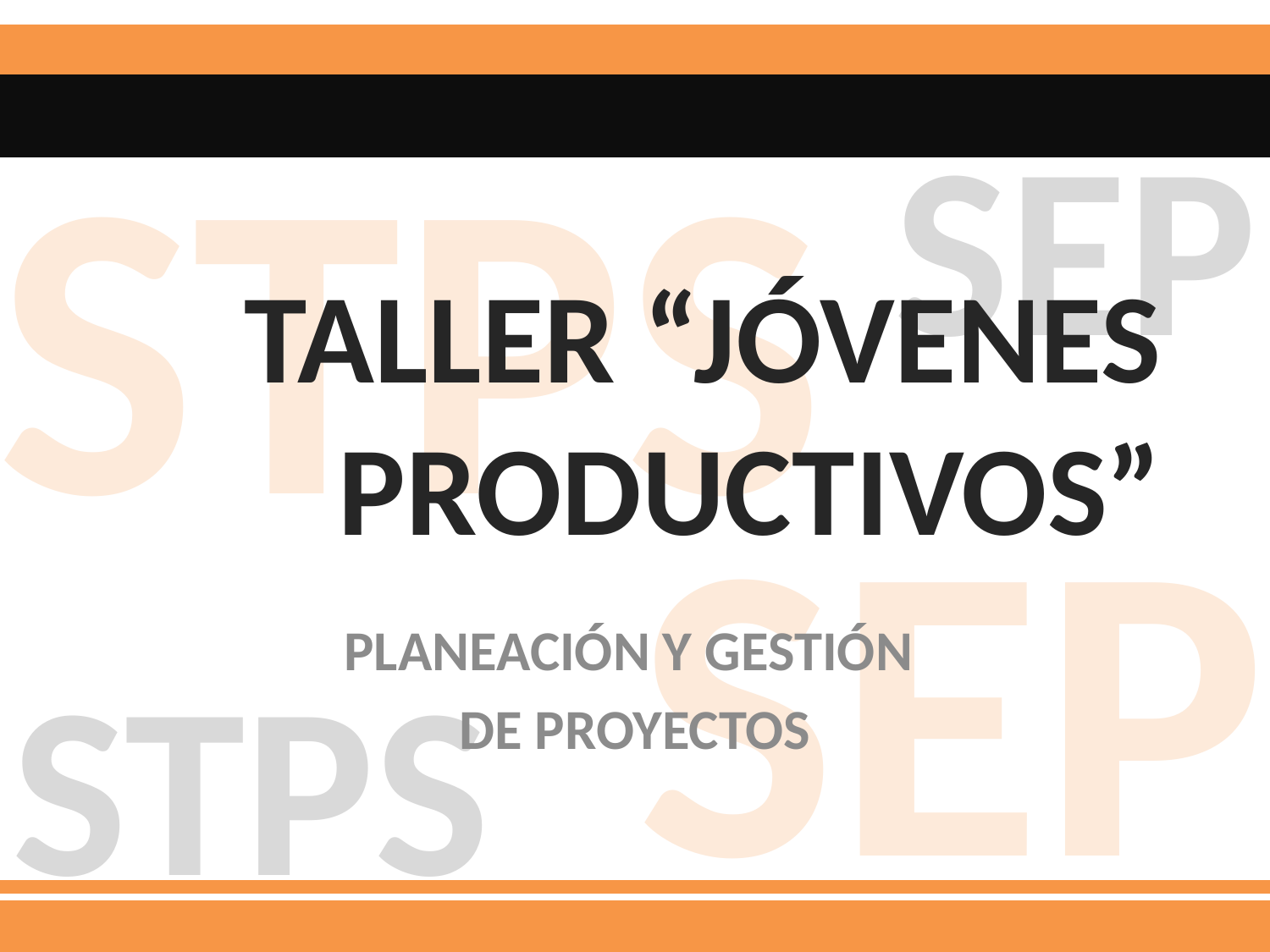

# TALLER “Jóvenes productivos”
planeación y gestión
de proyectos